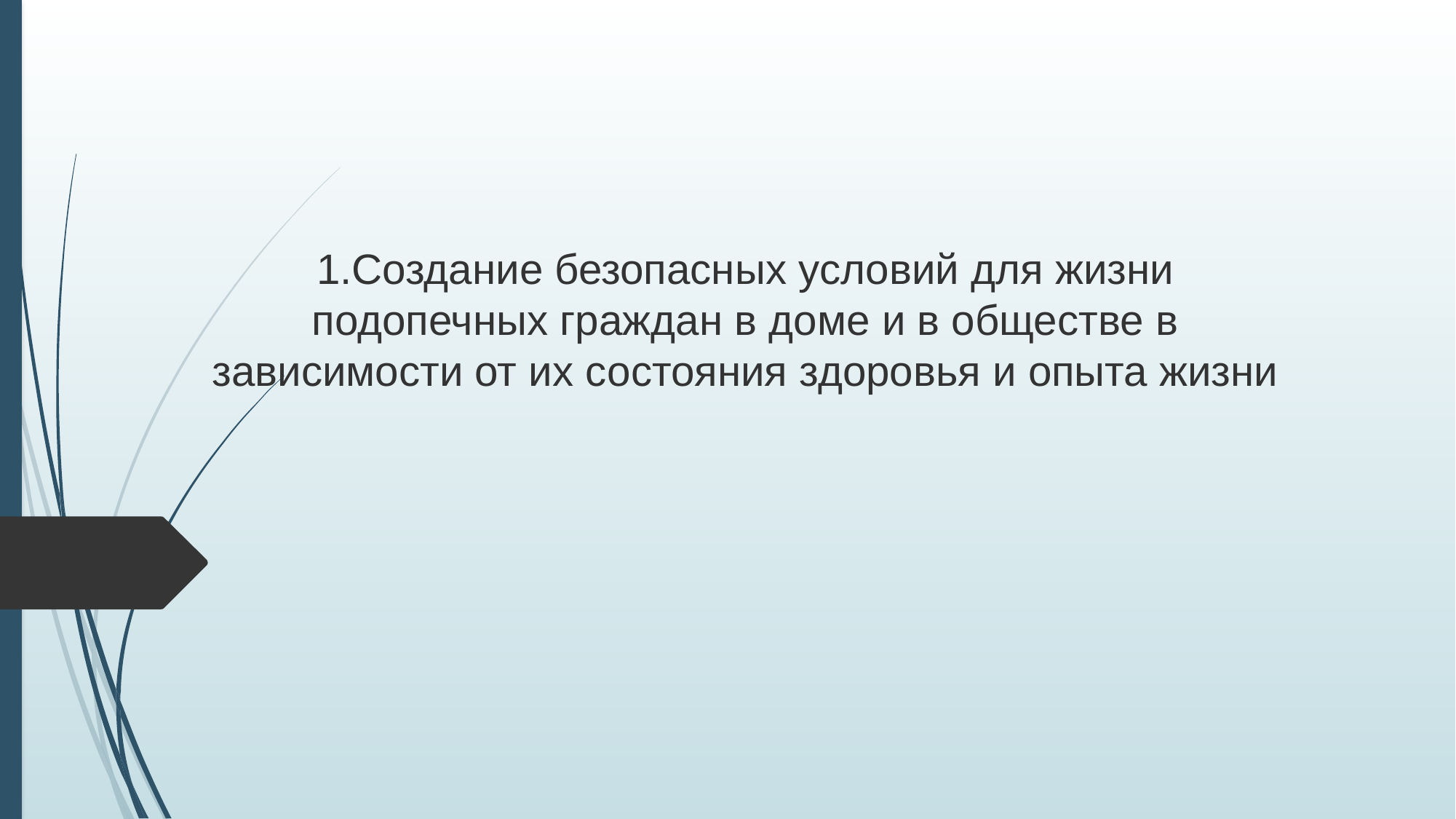

1.Создание безопасных условий для жизни подопечных граждан в доме и в обществе в зависимости от их состояния здоровья и опыта жизни